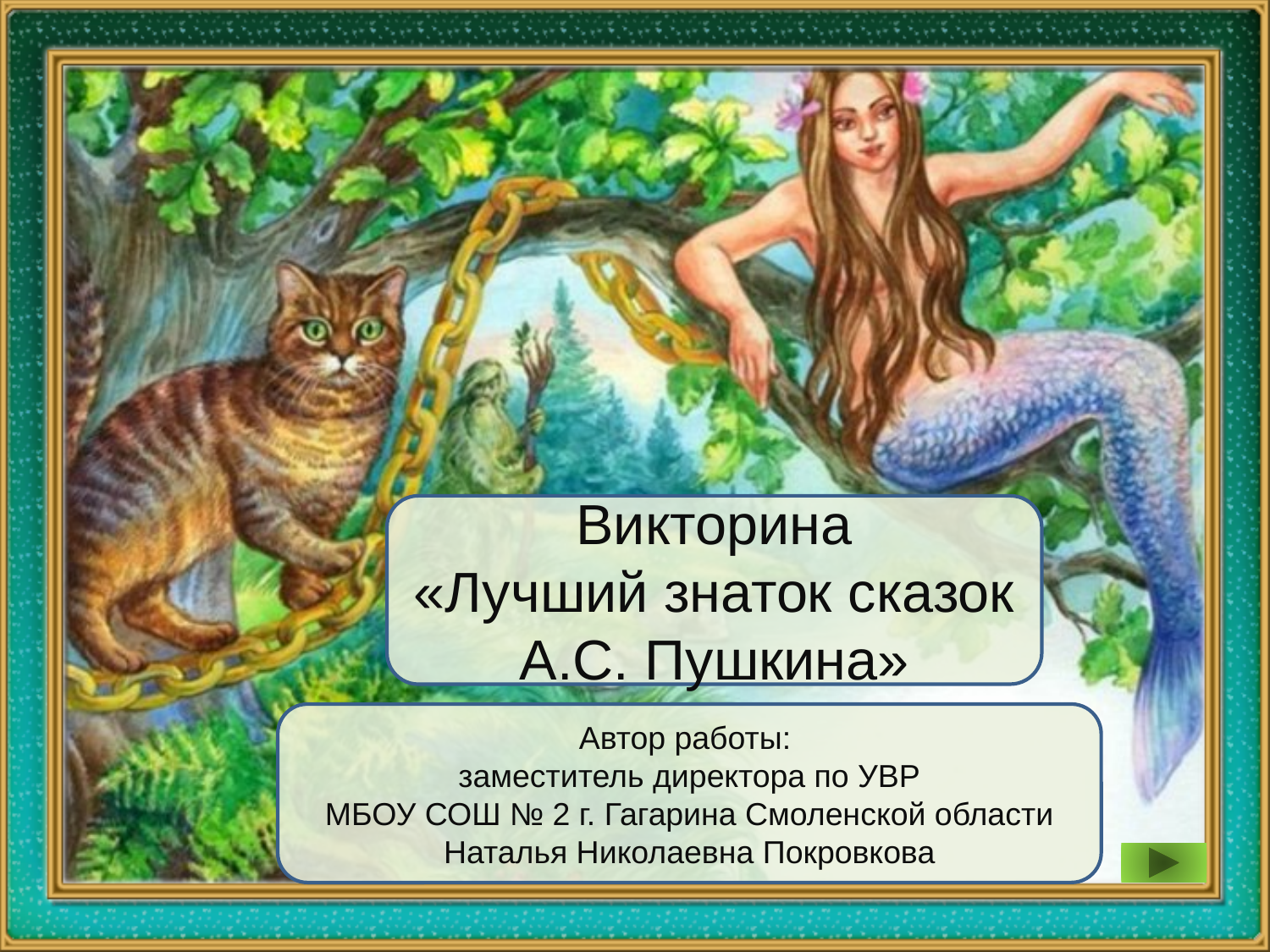

Викторина
«Лучший знаток сказок
А.С. Пушкина»
Автор работы:
заместитель директора по УВР
МБОУ СОШ № 2 г. Гагарина Смоленской области
Наталья Николаевна Покровкова